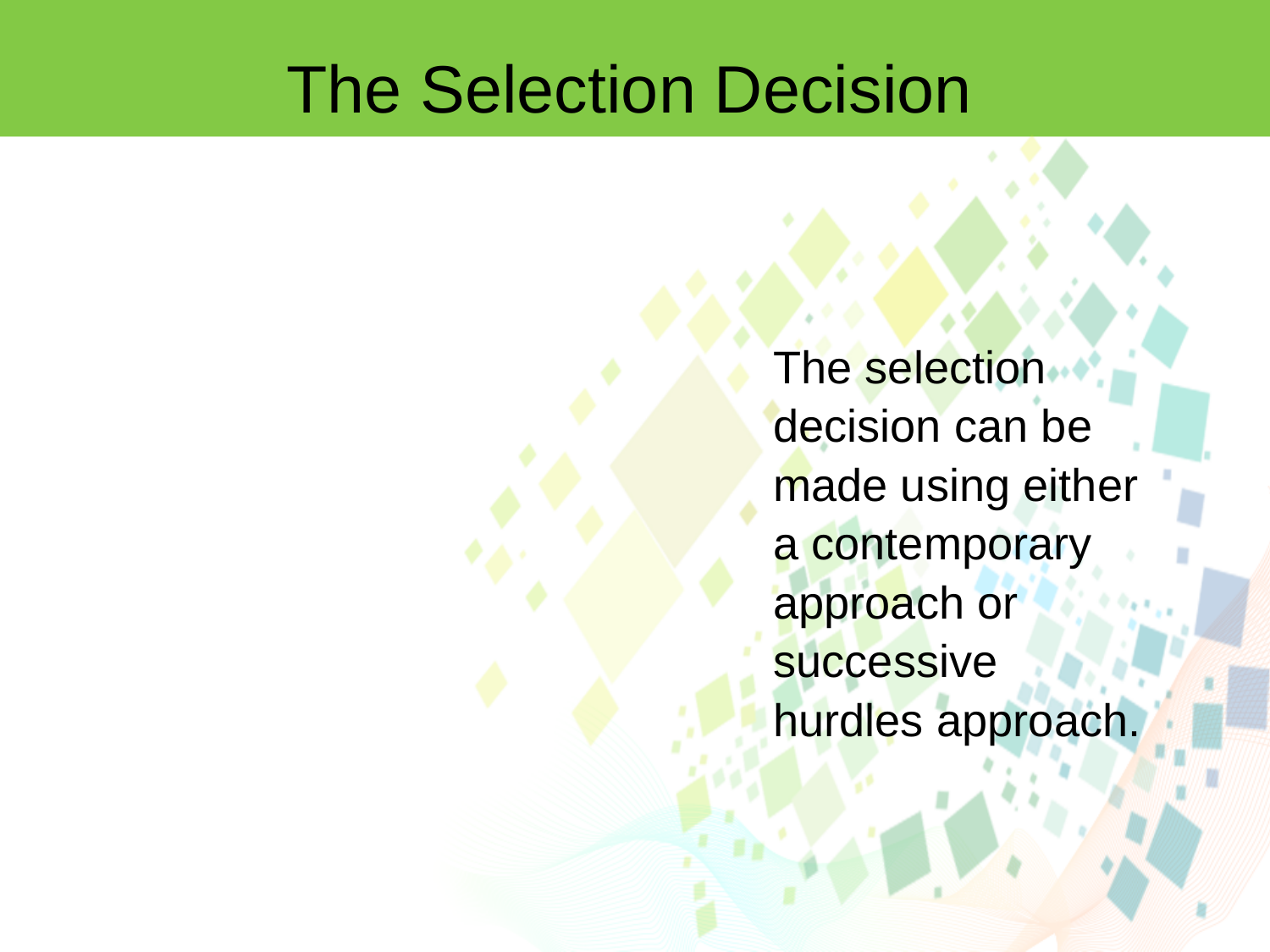

The Selection Decision
The selection decision can be made using either a contemporary approach or successive hurdles approach.